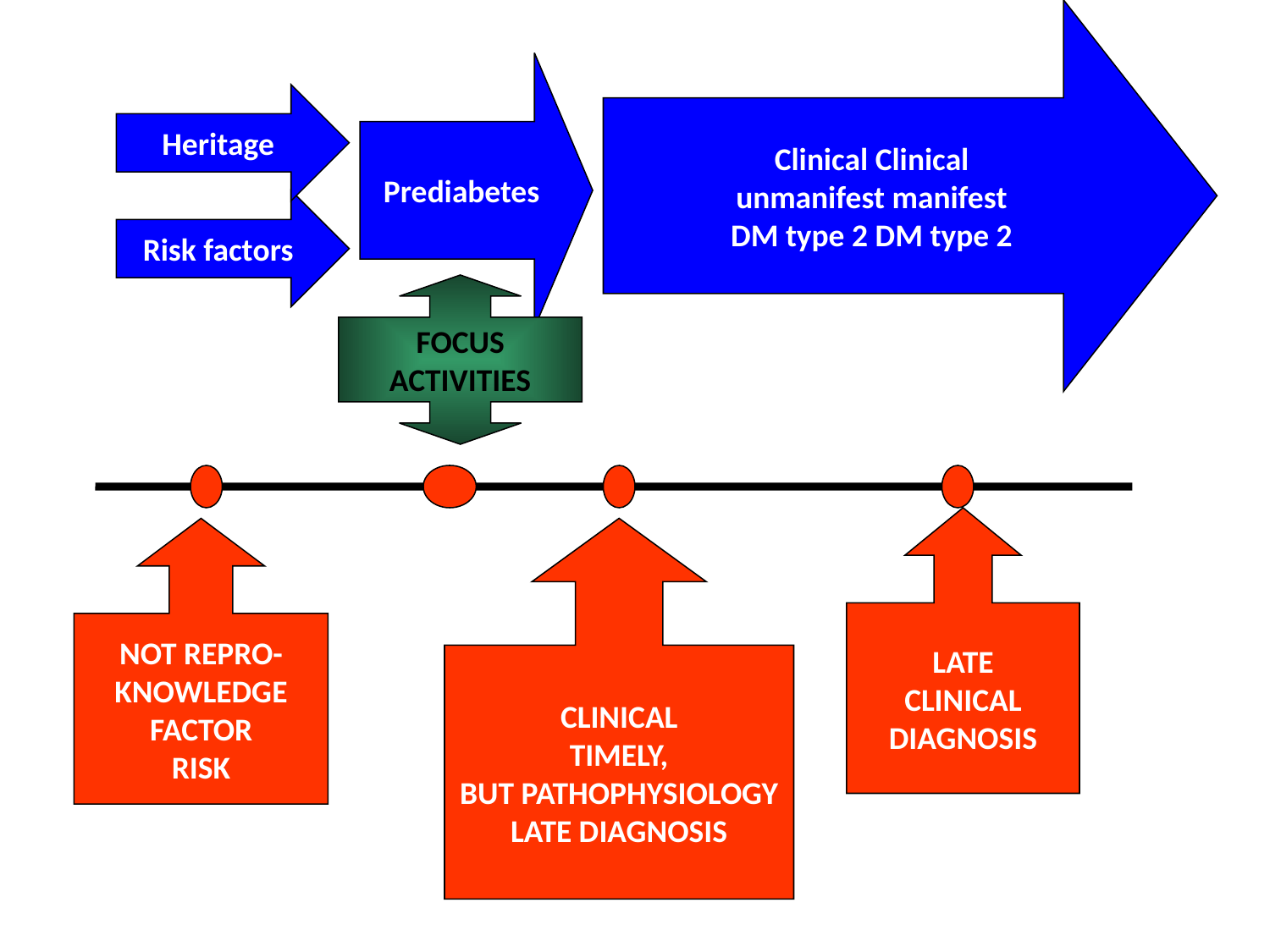

Clinical Clinical
unmanifest manifest
DM type 2 DM type 2
Prediabetes
Heritage
Risk factors
FOCUS
ACTIVITIES

LATE
CLINICAL
DIAGNOSIS

NOT REPRO-
KNOWLEDGE
FACTOR
RISK
CLINICAL
TIMELY,
BUT PATHOPHYSIOLOGY
LATE DIAGNOSIS